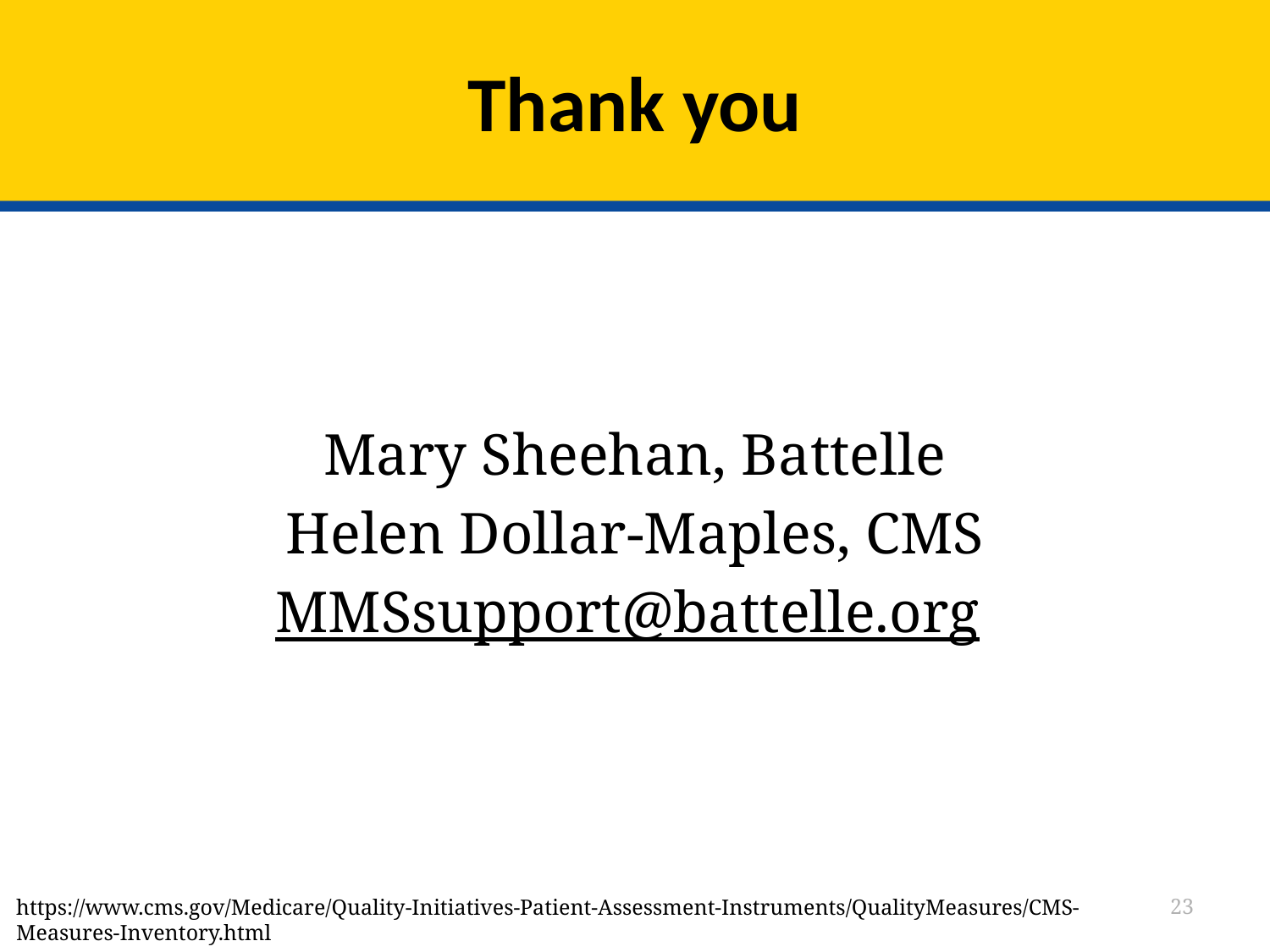

# Thank you

Mary Sheehan, Battelle
Helen Dollar-Maples, CMS
MMSsupport@battelle.org
23
https://www.cms.gov/Medicare/Quality-Initiatives-Patient-Assessment-Instruments/QualityMeasures/CMS-Measures-Inventory.html